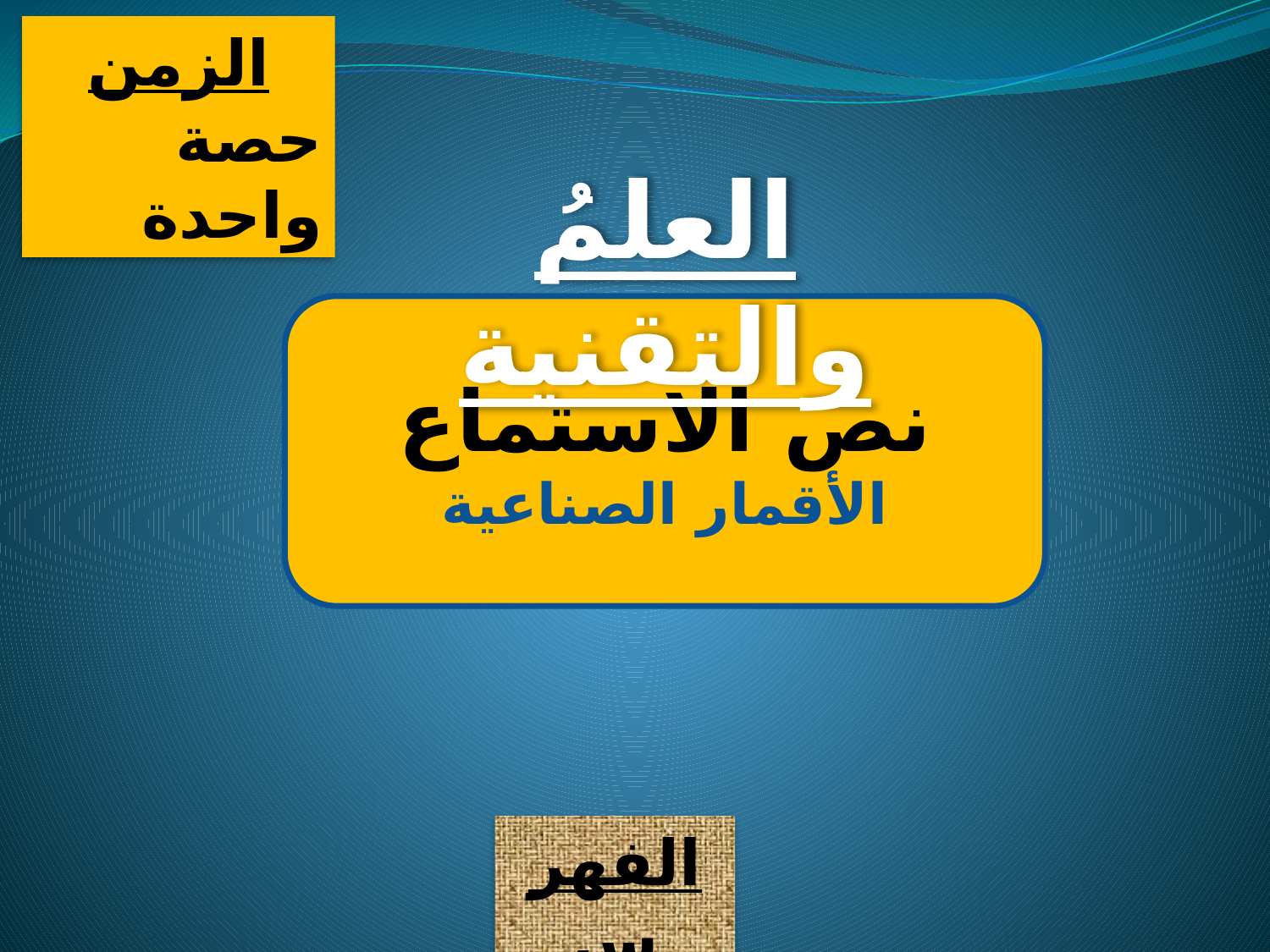

الزمن
حصة واحدة
العلمُ والتقنية
نص الاستماع
الأقمار الصناعية
الفهرس